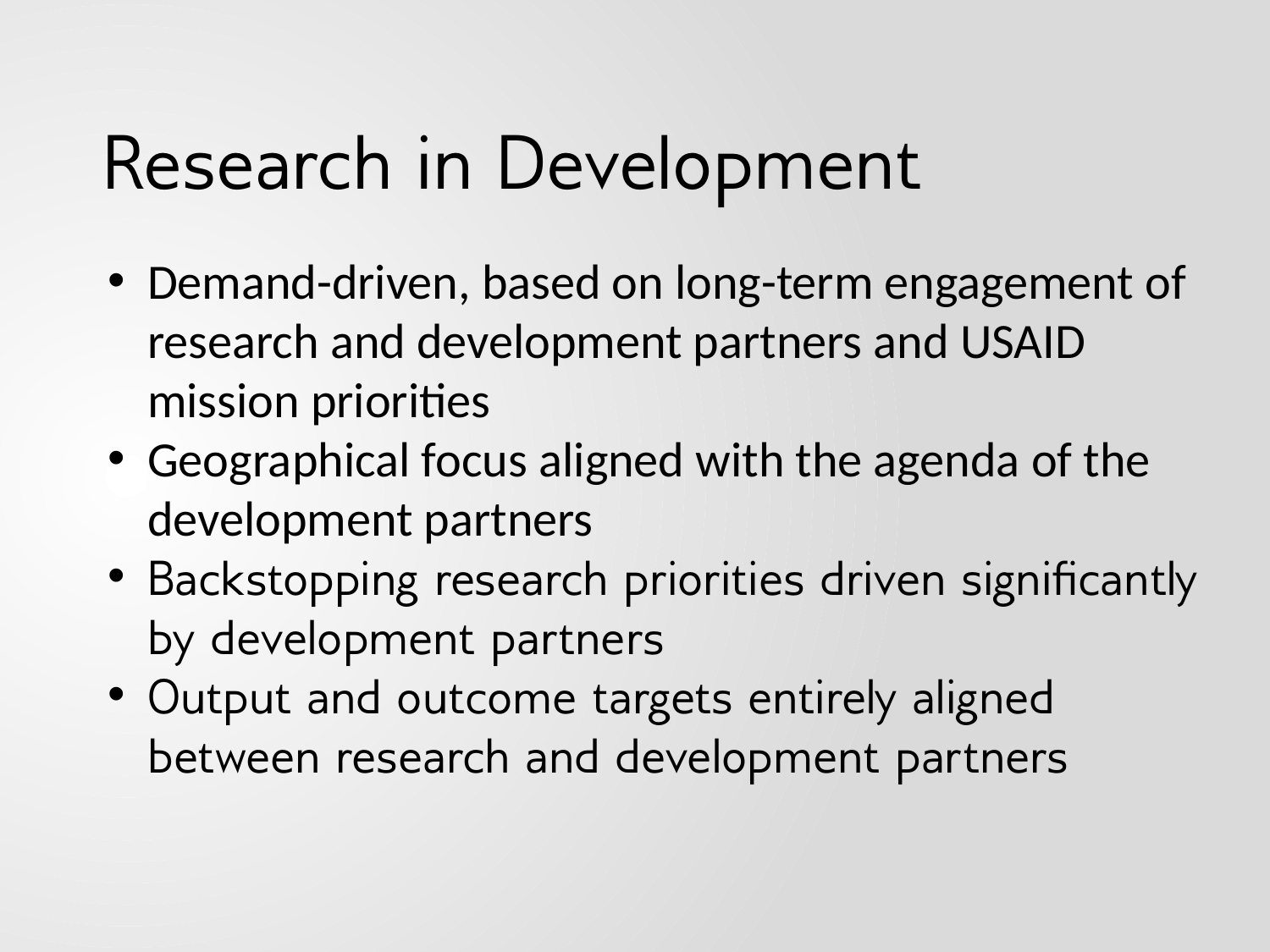

Research in Development
Demand-driven, based on long-term engagement of research and development partners and USAID mission priorities
Geographical focus aligned with the agenda of the development partners
Backstopping research priorities driven significantly by development partners
Output and outcome targets entirely aligned between research and development partners